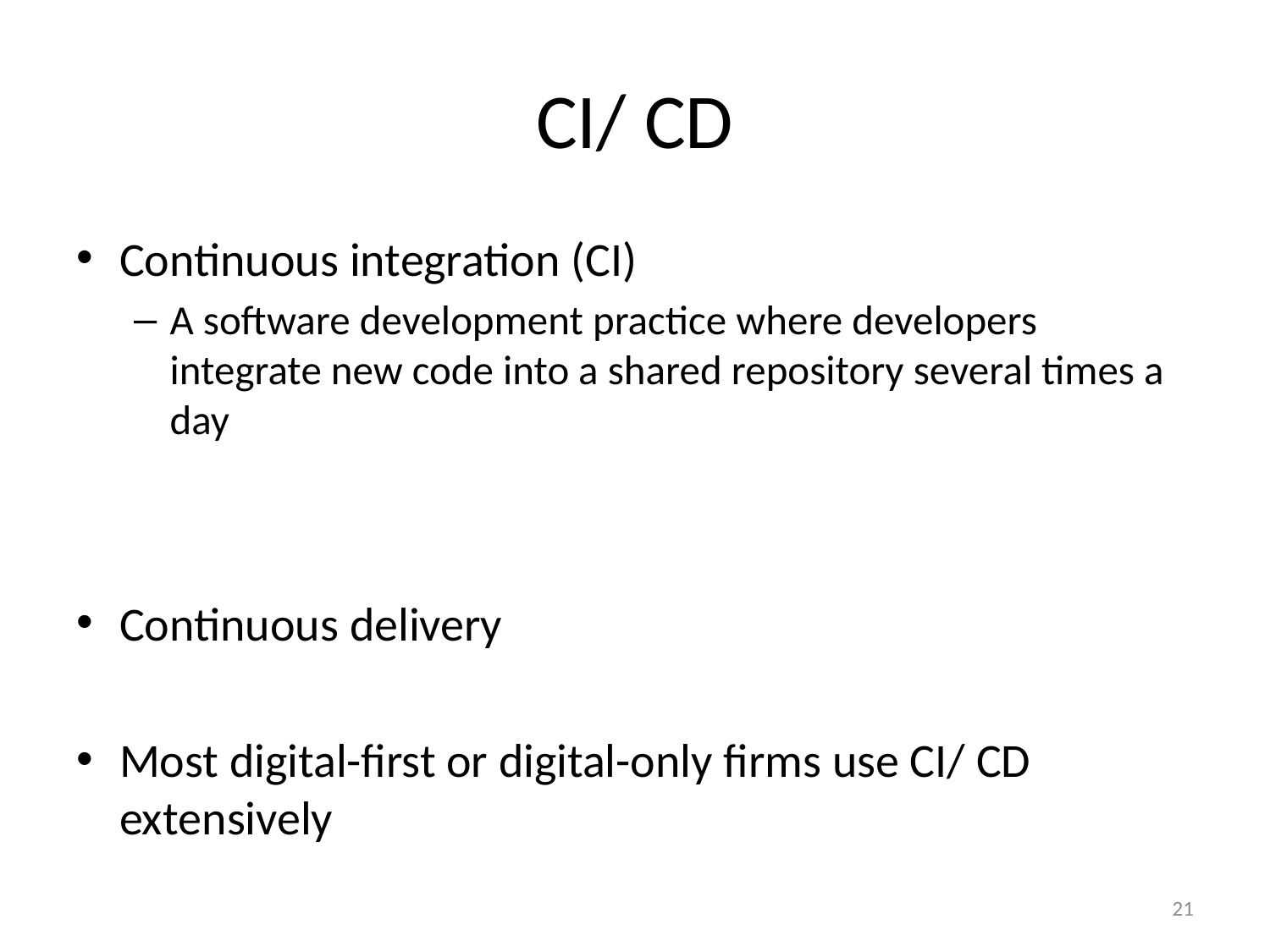

# CI/ CD
Continuous integration (CI)
A software development practice where developers integrate new code into a shared repository several times a day

Continuous delivery

Most digital-first or digital-only firms use CI/ CD extensively
21